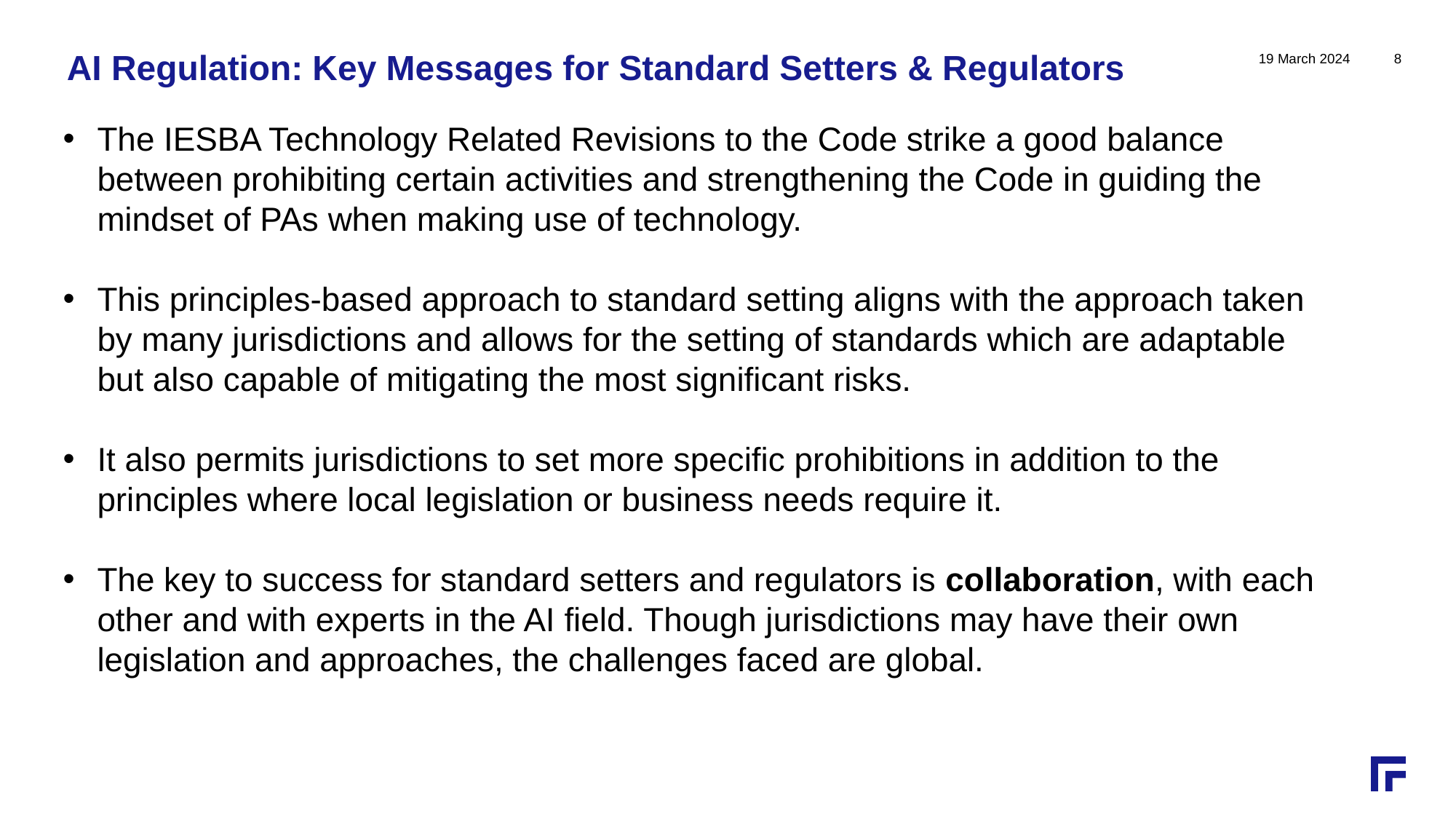

# AI Regulation: Key Messages for Standard Setters & Regulators
19 March 2024
8
The IESBA Technology Related Revisions to the Code strike a good balance between prohibiting certain activities and strengthening the Code in guiding the mindset of PAs when making use of technology.

This principles-based approach to standard setting aligns with the approach taken by many jurisdictions and allows for the setting of standards which are adaptable but also capable of mitigating the most significant risks.

It also permits jurisdictions to set more specific prohibitions in addition to the principles where local legislation or business needs require it.

The key to success for standard setters and regulators is collaboration, with each other and with experts in the AI field. Though jurisdictions may have their own legislation and approaches, the challenges faced are global.